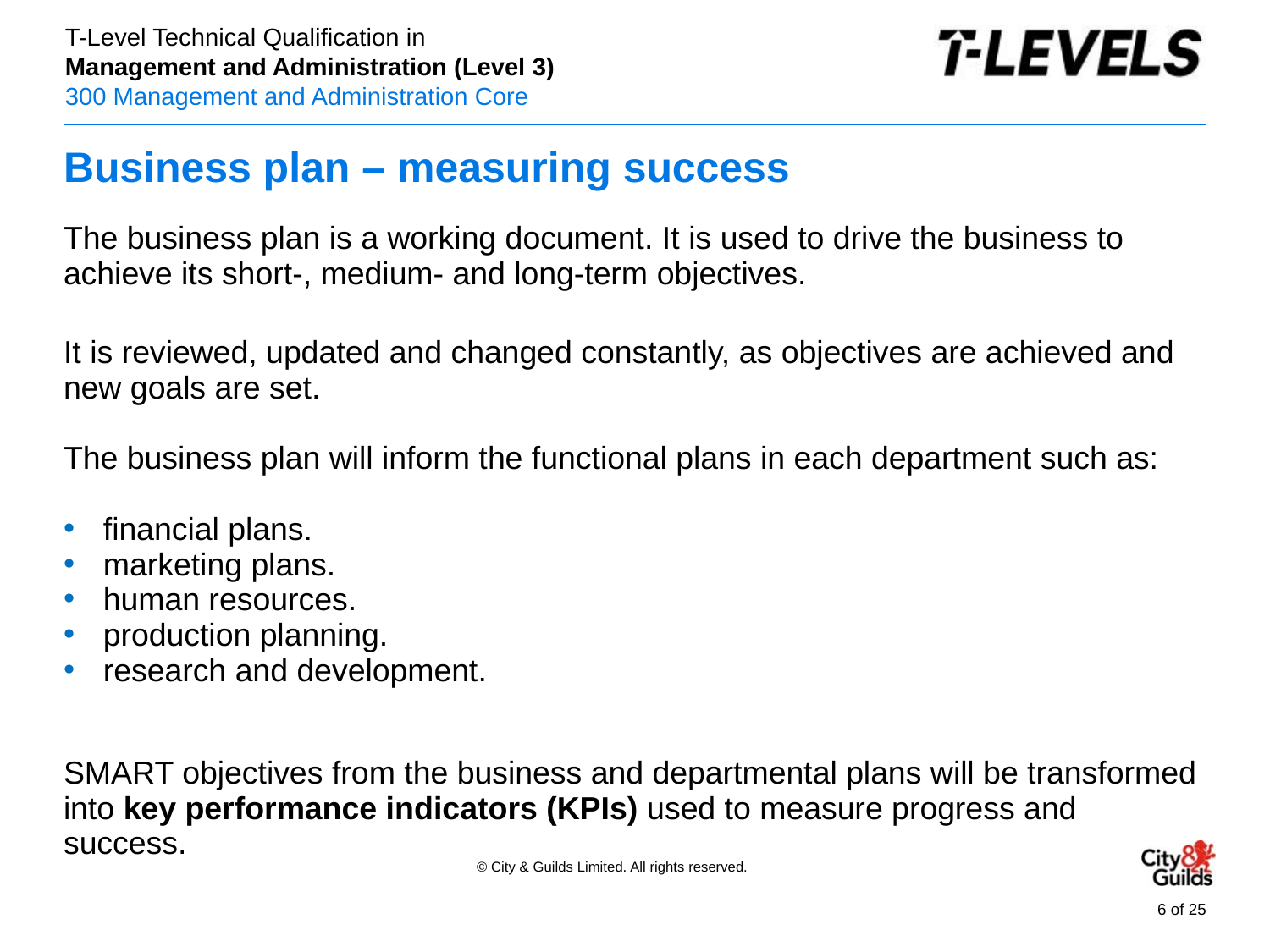

# Business plan – measuring success
The business plan is a working document. It is used to drive the business to achieve its short-, medium- and long-term objectives.

It is reviewed, updated and changed constantly, as objectives are achieved and new goals are set.

The business plan will inform the functional plans in each department such as:

financial plans.
marketing plans.
human resources.
production planning.
research and development.

SMART objectives from the business and departmental plans will be transformed into key performance indicators (KPIs) used to measure progress and success.